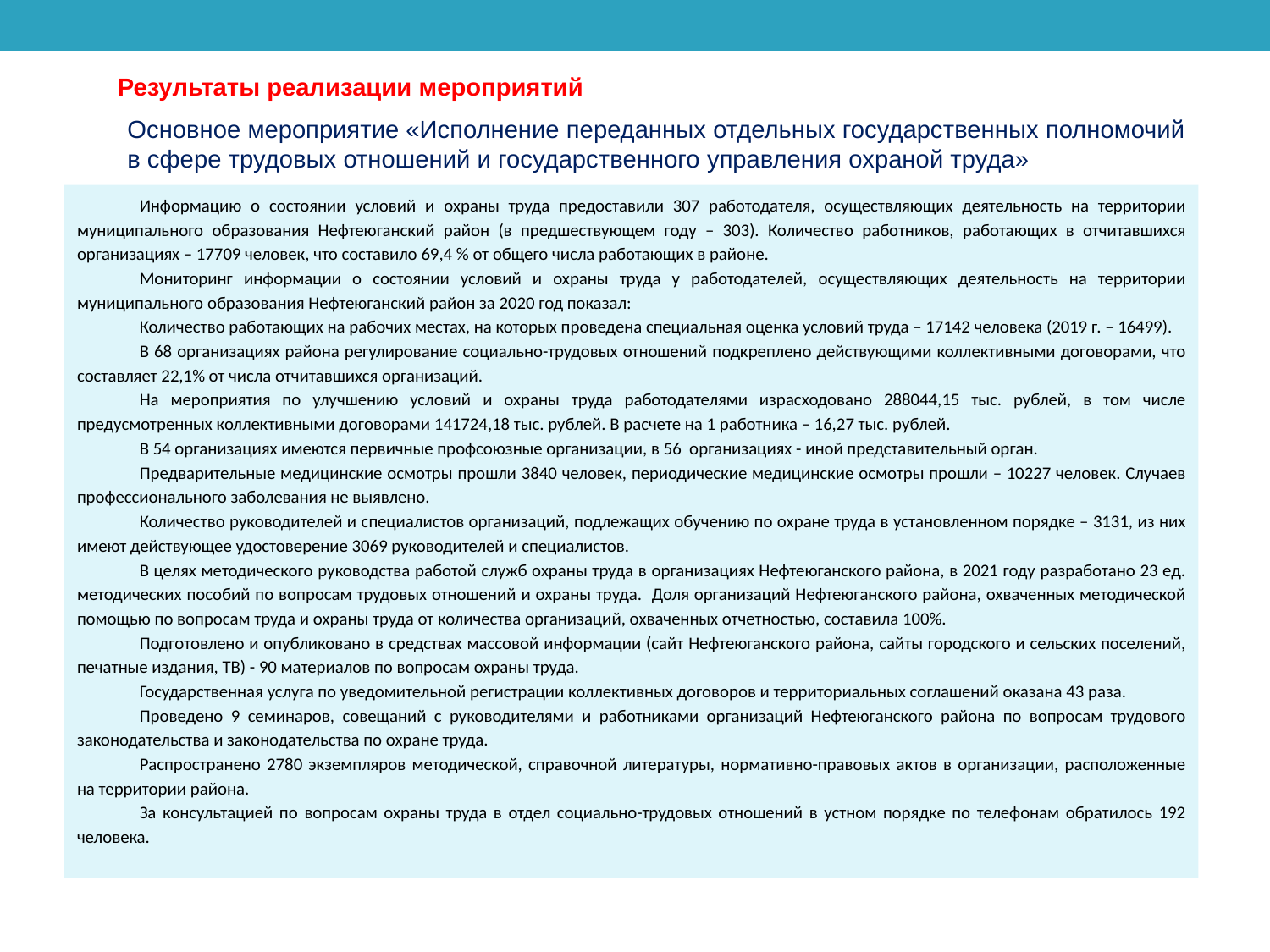

Результаты реализации мероприятий
Основное мероприятие «Исполнение переданных отдельных государственных полномочий в сфере трудовых отношений и государственного управления охраной труда»
Информацию о состоянии условий и охраны труда предоставили 307 работодателя, осуществляющих деятельность на территории муниципального образования Нефтеюганский район (в предшествующем году – 303). Количество работников, работающих в отчитавшихся организациях – 17709 человек, что составило 69,4 % от общего числа работающих в районе.
Мониторинг информации о состоянии условий и охраны труда у работодателей, осуществляющих деятельность на территории муниципального образования Нефтеюганский район за 2020 год показал:
Количество работающих на рабочих местах, на которых проведена специальная оценка условий труда – 17142 человека (2019 г. – 16499).
В 68 организациях района регулирование социально-трудовых отношений подкреплено действующими коллективными договорами, что составляет 22,1% от числа отчитавшихся организаций.
На мероприятия по улучшению условий и охраны труда работодателями израсходовано 288044,15 тыс. рублей, в том числе предусмотренных коллективными договорами 141724,18 тыс. рублей. В расчете на 1 работника – 16,27 тыс. рублей.
В 54 организациях имеются первичные профсоюзные организации, в 56  организациях - иной представительный орган.
Предварительные медицинские осмотры прошли 3840 человек, периодические медицинские осмотры прошли – 10227 человек. Случаев профессионального заболевания не выявлено.
Количество руководителей и специалистов организаций, подлежащих обучению по охране труда в установленном порядке – 3131, из них имеют действующее удостоверение 3069 руководителей и специалистов.
В целях методического руководства работой служб охраны труда в организациях Нефтеюганского района, в 2021 году разработано 23 ед. методических пособий по вопросам трудовых отношений и охраны труда.  Доля организаций Нефтеюганского района, охваченных методической помощью по вопросам труда и охраны труда от количества организаций, охваченных отчетностью, составила 100%.
Подготовлено и опубликовано в средствах массовой информации (сайт Нефтеюганского района, сайты городского и сельских поселений, печатные издания, ТВ) - 90 материалов по вопросам охраны труда.
Государственная услуга по уведомительной регистрации коллективных договоров и территориальных соглашений оказана 43 раза.
Проведено 9 семинаров, совещаний с руководителями и работниками организаций Нефтеюганского района по вопросам трудового законодательства и законодательства по охране труда.
Распространено 2780 экземпляров методической, справочной литературы, нормативно-правовых актов в организации, расположенные на территории района.
За консультацией по вопросам охраны труда в отдел социально-трудовых отношений в устном порядке по телефонам обратилось 192 человека.